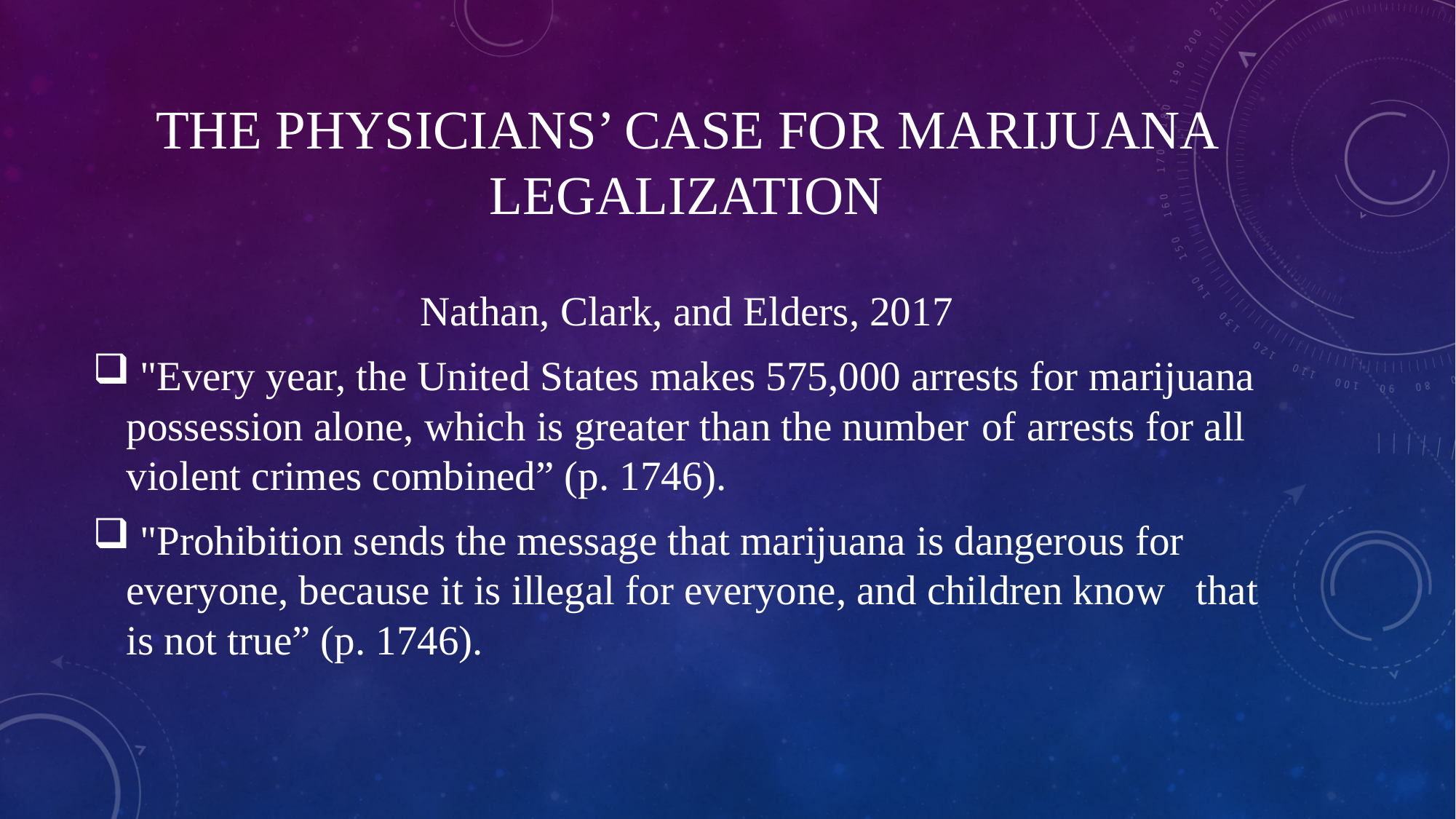

# The Physicians’ Case for Marijuana Legalization
Nathan, Clark, and Elders, 2017
 "Every year, the United States makes 575,000 arrests for 					marijuana possession alone, which is greater than the number 		of arrests for all violent crimes combined” (p. 1746).
 "Prohibition sends the message that marijuana is dangerous for 			everyone, because it is illegal for everyone, and children know 		that is not true” (p. 1746).